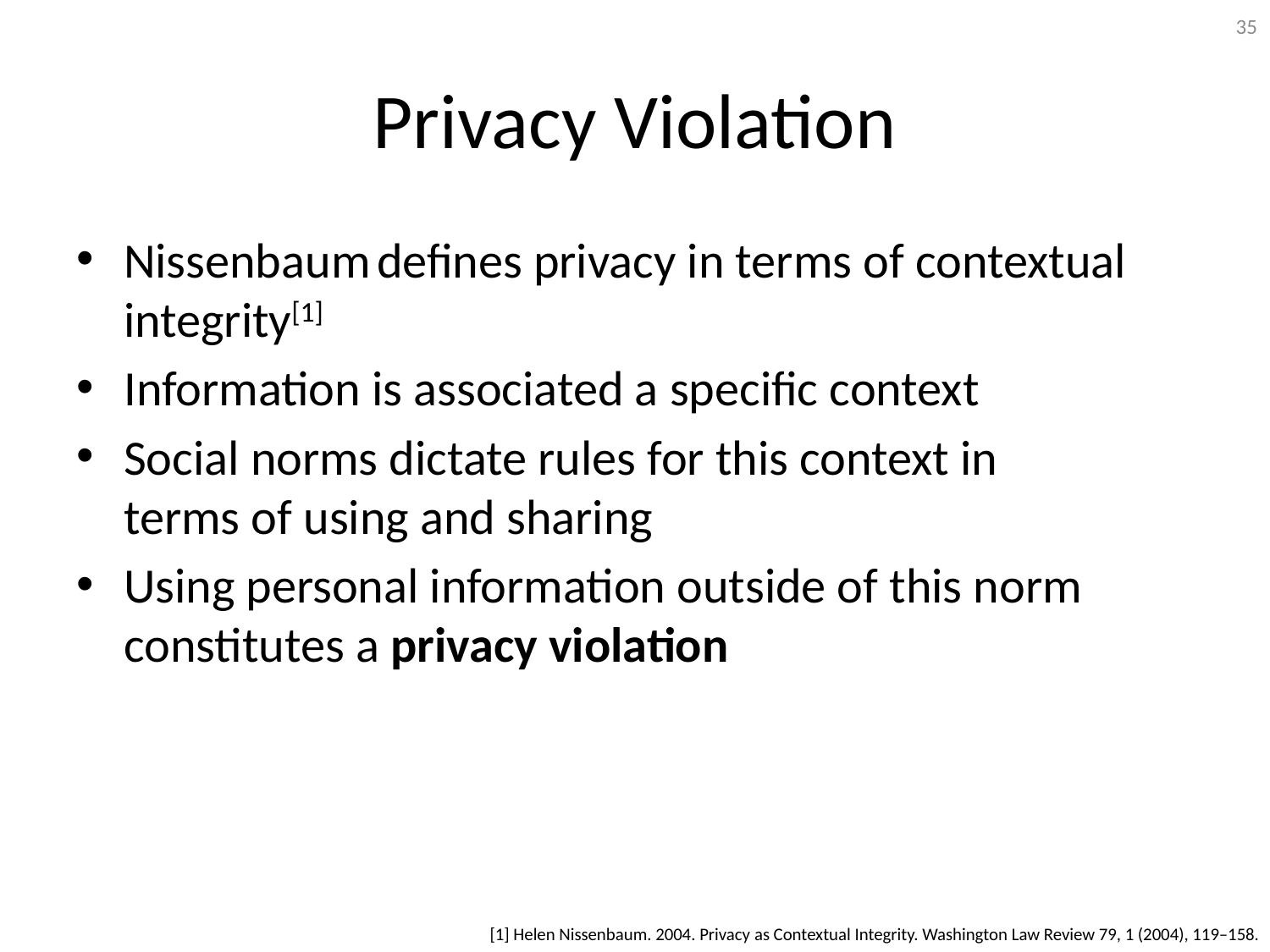

35
# Privacy Violation
Nissenbaum defines privacy in terms of contextual integrity[1]
Information is associated a specific context
Social norms dictate rules for this context in
terms of using and sharing
Using personal information outside of this norm constitutes a privacy violation

[1] Helen Nissenbaum. 2004. Privacy as Contextual Integrity. Washington Law Review 79, 1 (2004), 119–158.